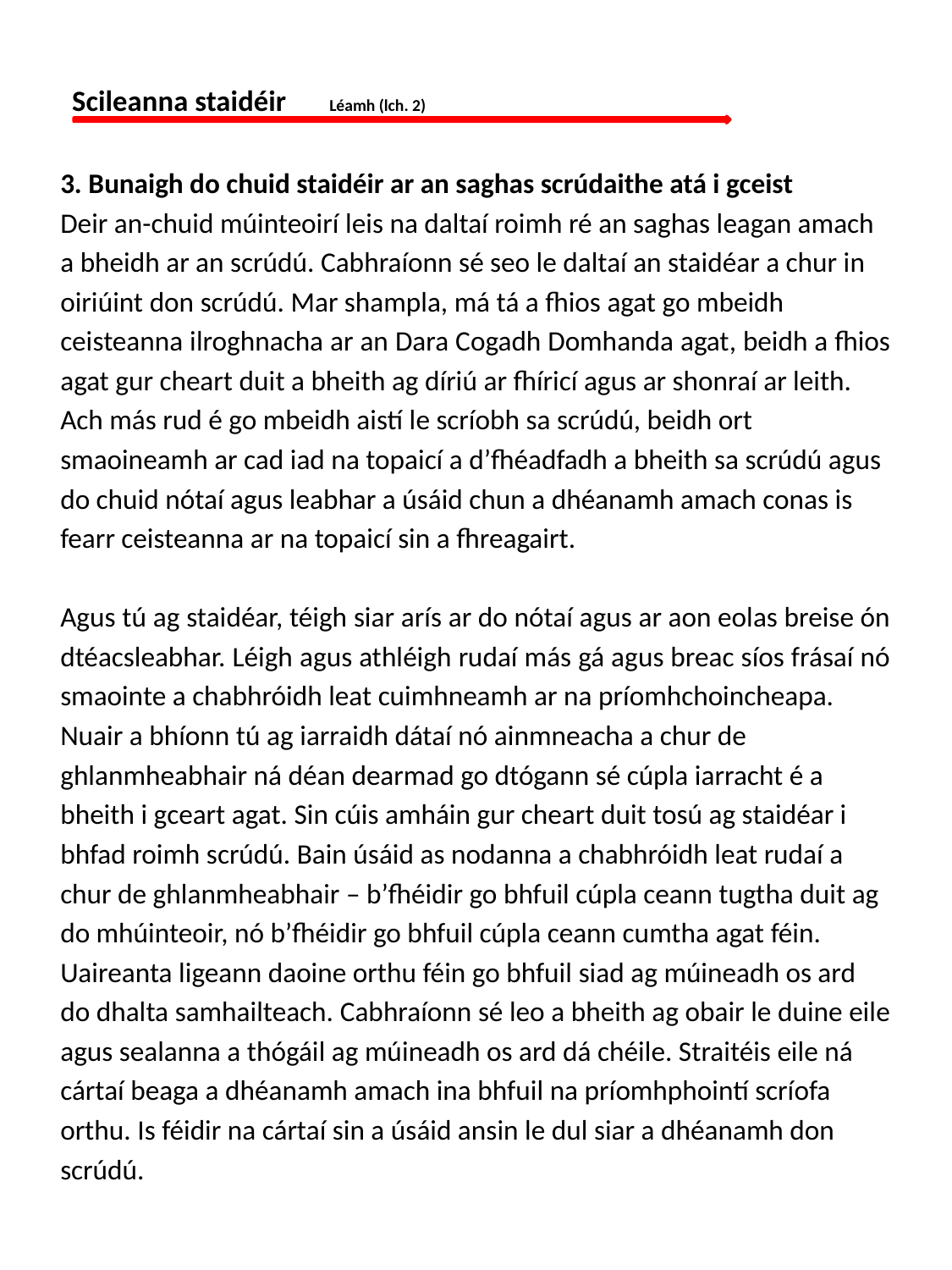

Scileanna staidéir 	    	Léamh (lch. 2)

3. Bunaigh do chuid staidéir ar an saghas scrúdaithe atá i gceist
Deir an-chuid múinteoirí leis na daltaí roimh ré an saghas leagan amach
a bheidh ar an scrúdú. Cabhraíonn sé seo le daltaí an staidéar a chur in
oiriúint don scrúdú. Mar shampla, má tá a fhios agat go mbeidh
ceisteanna ilroghnacha ar an Dara Cogadh Domhanda agat, beidh a fhios
agat gur cheart duit a bheith ag díriú ar fhíricí agus ar shonraí ar leith.
Ach más rud é go mbeidh aistí le scríobh sa scrúdú, beidh ort
smaoineamh ar cad iad na topaicí a d’fhéadfadh a bheith sa scrúdú agus
do chuid nótaí agus leabhar a úsáid chun a dhéanamh amach conas is
fearr ceisteanna ar na topaicí sin a fhreagairt.

Agus tú ag staidéar, téigh siar arís ar do nótaí agus ar aon eolas breise ón
dtéacsleabhar. Léigh agus athléigh rudaí más gá agus breac síos frásaí nó
smaointe a chabhróidh leat cuimhneamh ar na príomhchoincheapa.
Nuair a bhíonn tú ag iarraidh dátaí nó ainmneacha a chur de
ghlanmheabhair ná déan dearmad go dtógann sé cúpla iarracht é a
bheith i gceart agat. Sin cúis amháin gur cheart duit tosú ag staidéar i
bhfad roimh scrúdú. Bain úsáid as nodanna a chabhróidh leat rudaí a
chur de ghlanmheabhair – b’fhéidir go bhfuil cúpla ceann tugtha duit ag
do mhúinteoir, nó b’fhéidir go bhfuil cúpla ceann cumtha agat féin.
Uaireanta ligeann daoine orthu féin go bhfuil siad ag múineadh os ard
do dhalta samhailteach. Cabhraíonn sé leo a bheith ag obair le duine eile
agus sealanna a thógáil ag múineadh os ard dá chéile. Straitéis eile ná
cártaí beaga a dhéanamh amach ina bhfuil na príomhphointí scríofa
orthu. Is féidir na cártaí sin a úsáid ansin le dul siar a dhéanamh don
scrúdú.